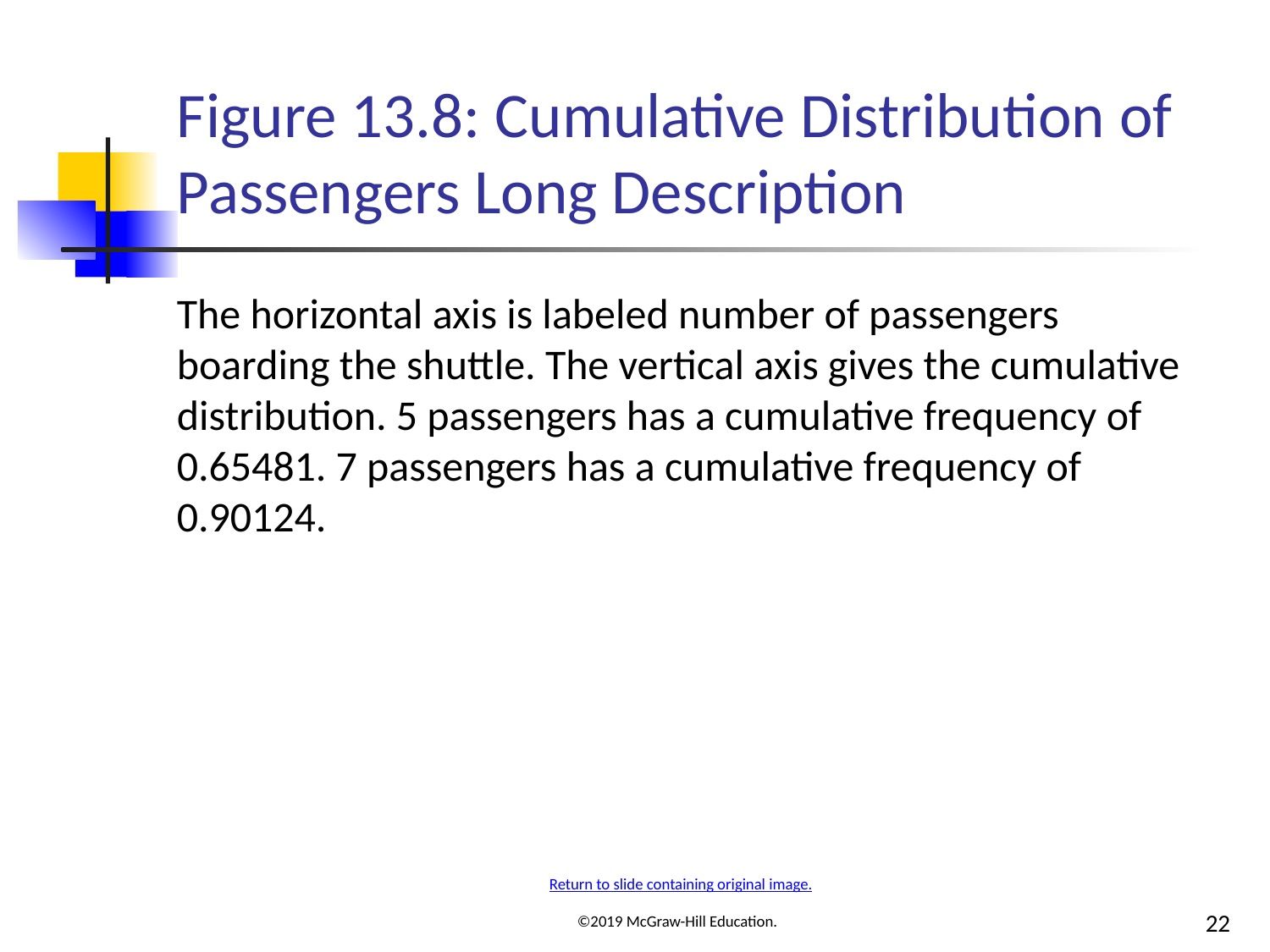

# Figure 13.8: Cumulative Distribution of Passengers Long Description
The horizontal axis is labeled number of passengers boarding the shuttle. The vertical axis gives the cumulative distribution. 5 passengers has a cumulative frequency of 0.65481. 7 passengers has a cumulative frequency of 0.90124.
Return to slide containing original image.